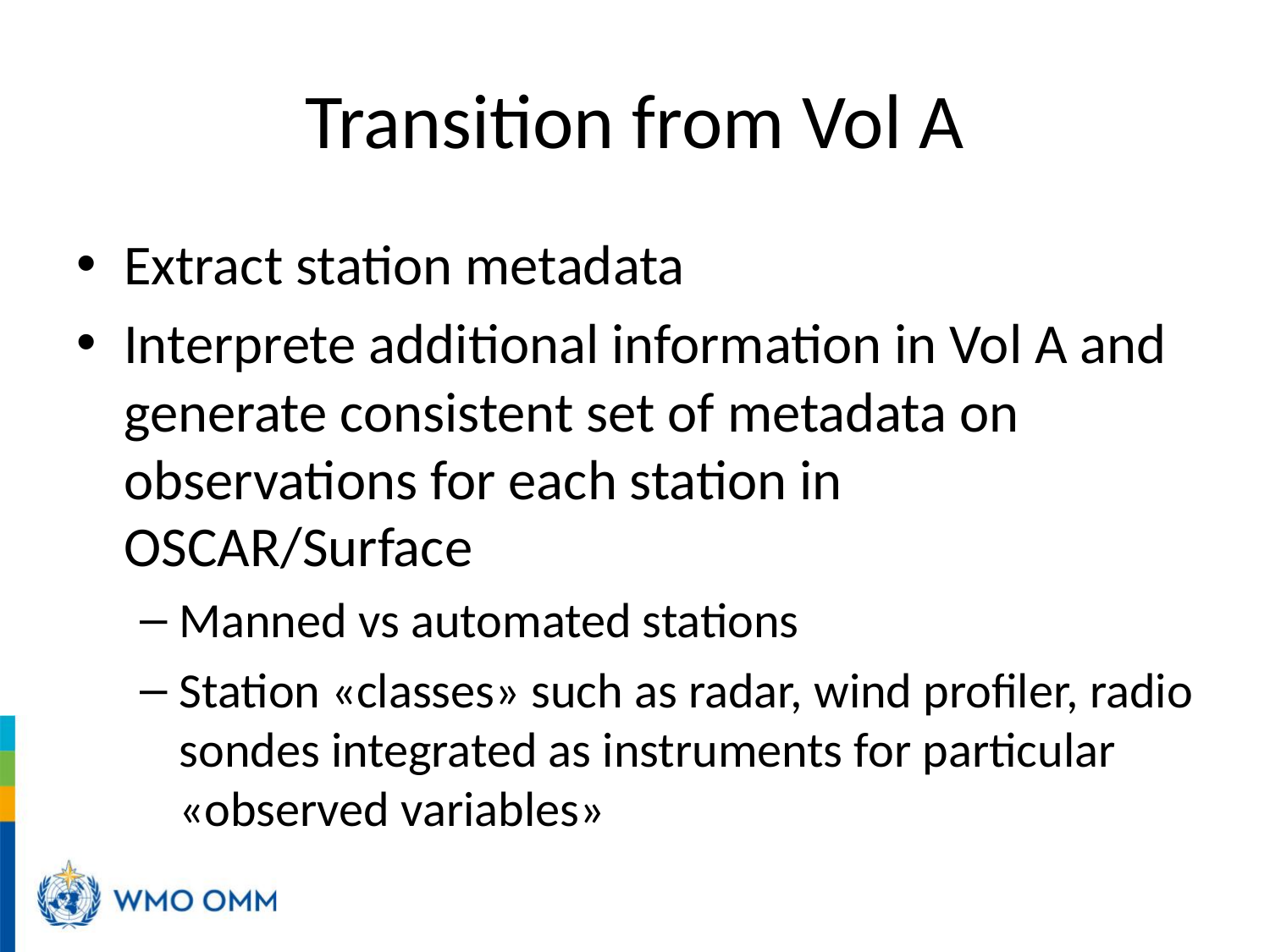

# Transition from Vol A
Extract station metadata
Interprete additional information in Vol A and generate consistent set of metadata on observations for each station in OSCAR/Surface
Manned vs automated stations
Station «classes» such as radar, wind profiler, radio sondes integrated as instruments for particular «observed variables»